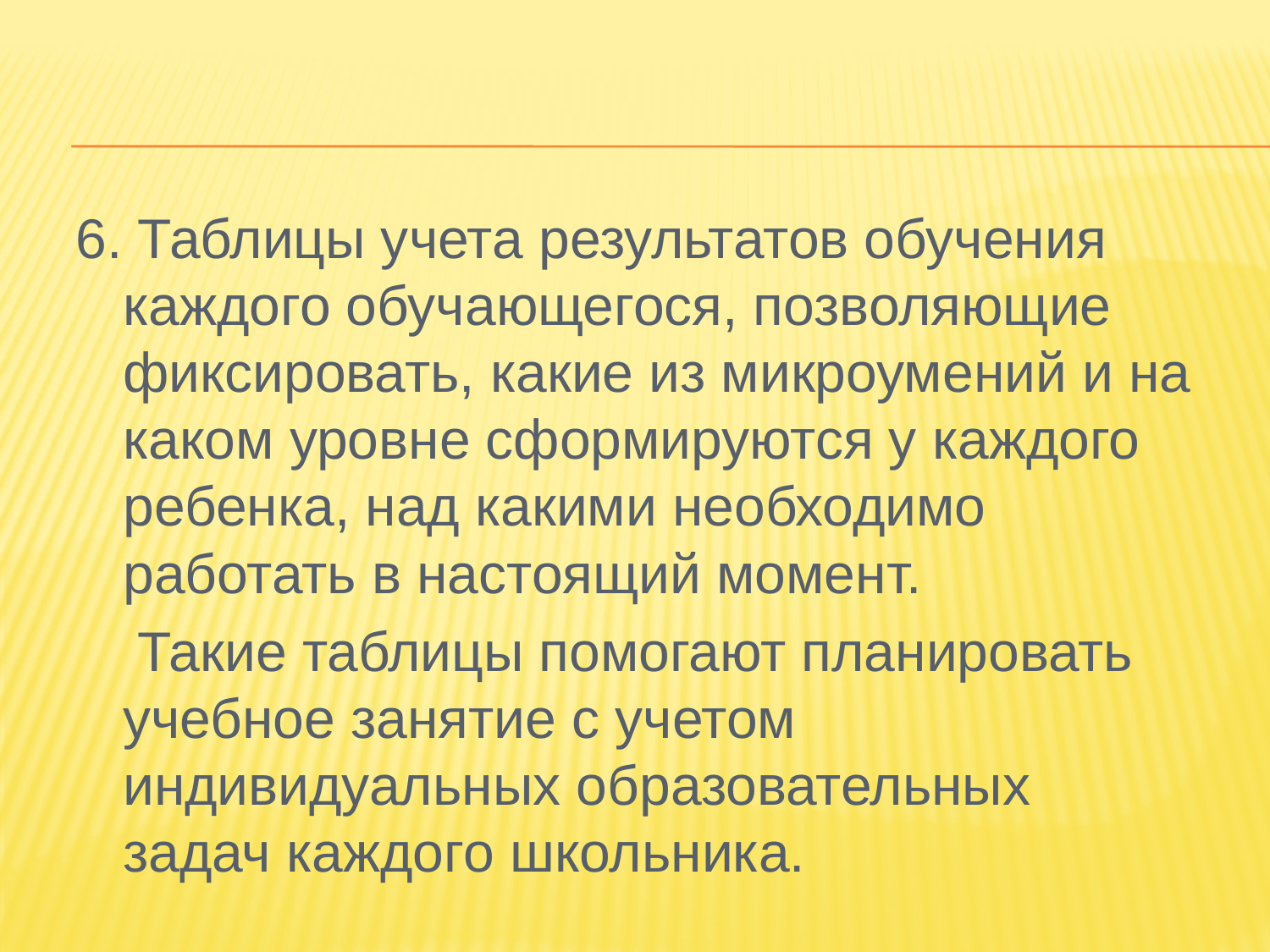

6. Таблицы учета результатов обучения каждого обучающегося, позволяющие фиксировать, какие из микроумений и на каком уровне сформируются у каждого ребенка, над какими необходимо работать в настоящий момент.
    Такие таблицы помогают планировать учебное занятие с учетом индивидуальных образовательных задач каждого школьника.